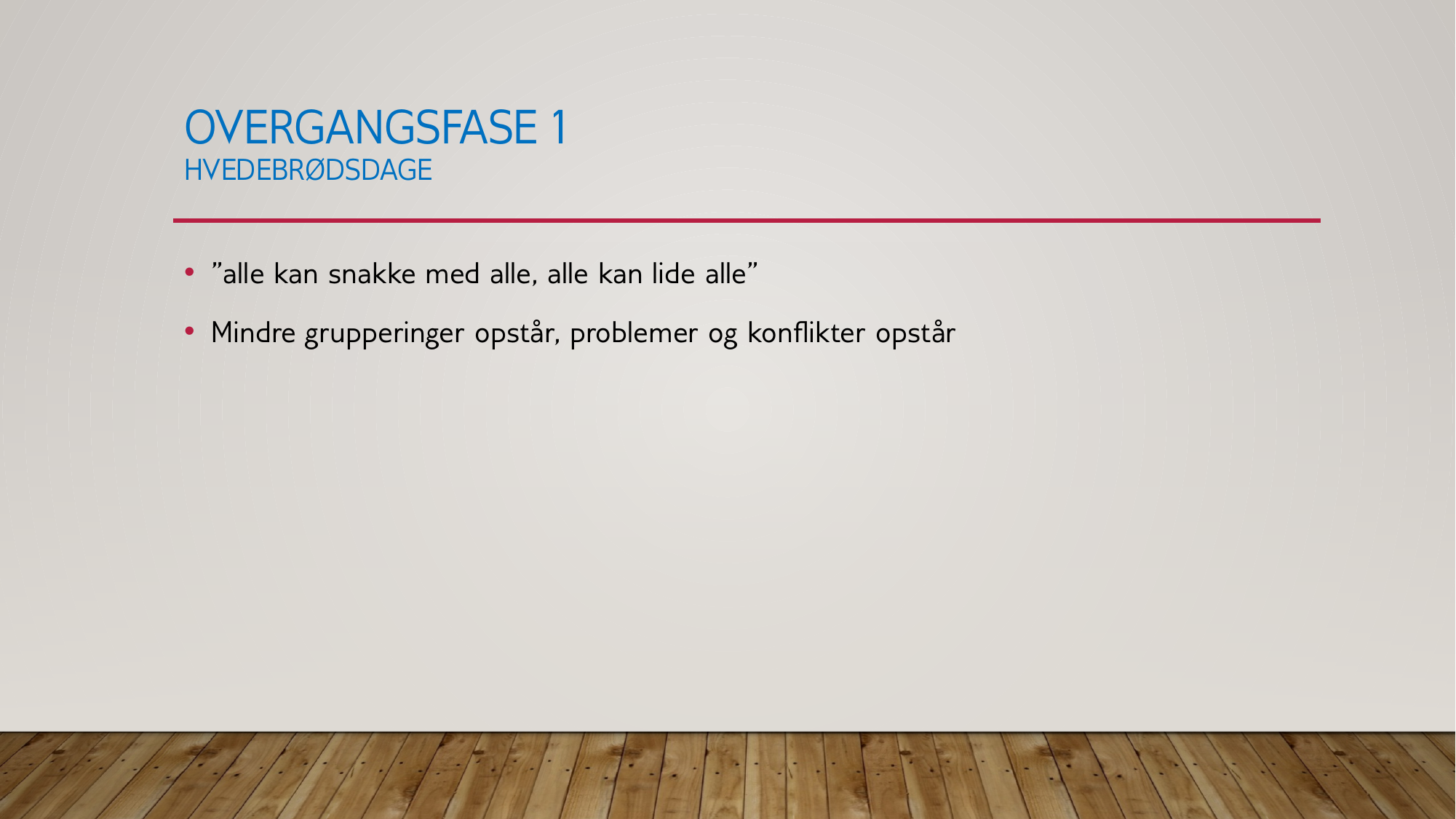

# Overgangsfase 1 Hvedebrødsdage
”alle kan snakke med alle, alle kan lide alle”
Mindre grupperinger opstår, problemer og konflikter opstår